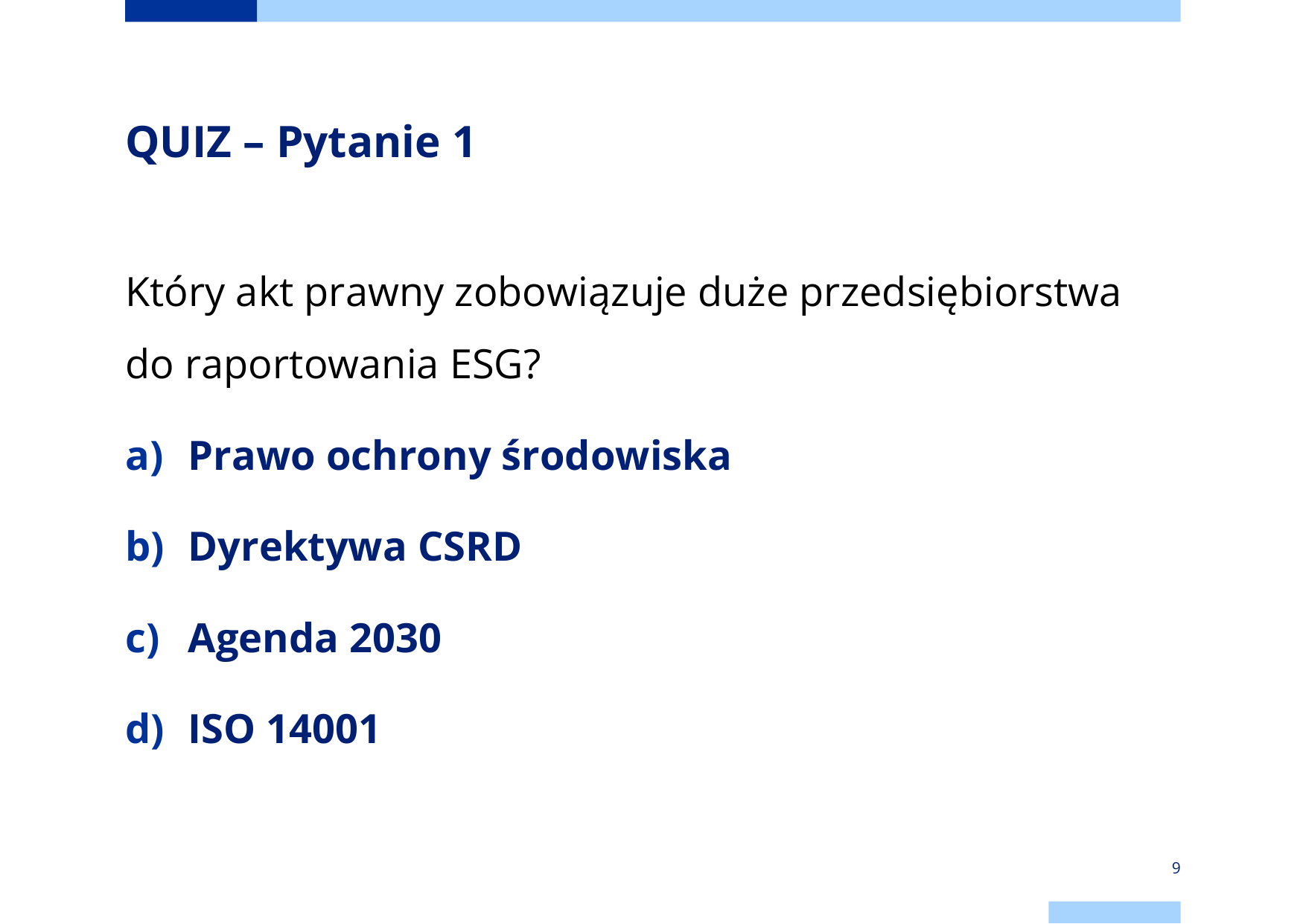

# QUIZ – Pytanie 1
Który akt prawny zobowiązuje duże przedsiębiorstwa do raportowania ESG?
Prawo ochrony środowiska
Dyrektywa CSRD
Agenda 2030
ISO 14001

9